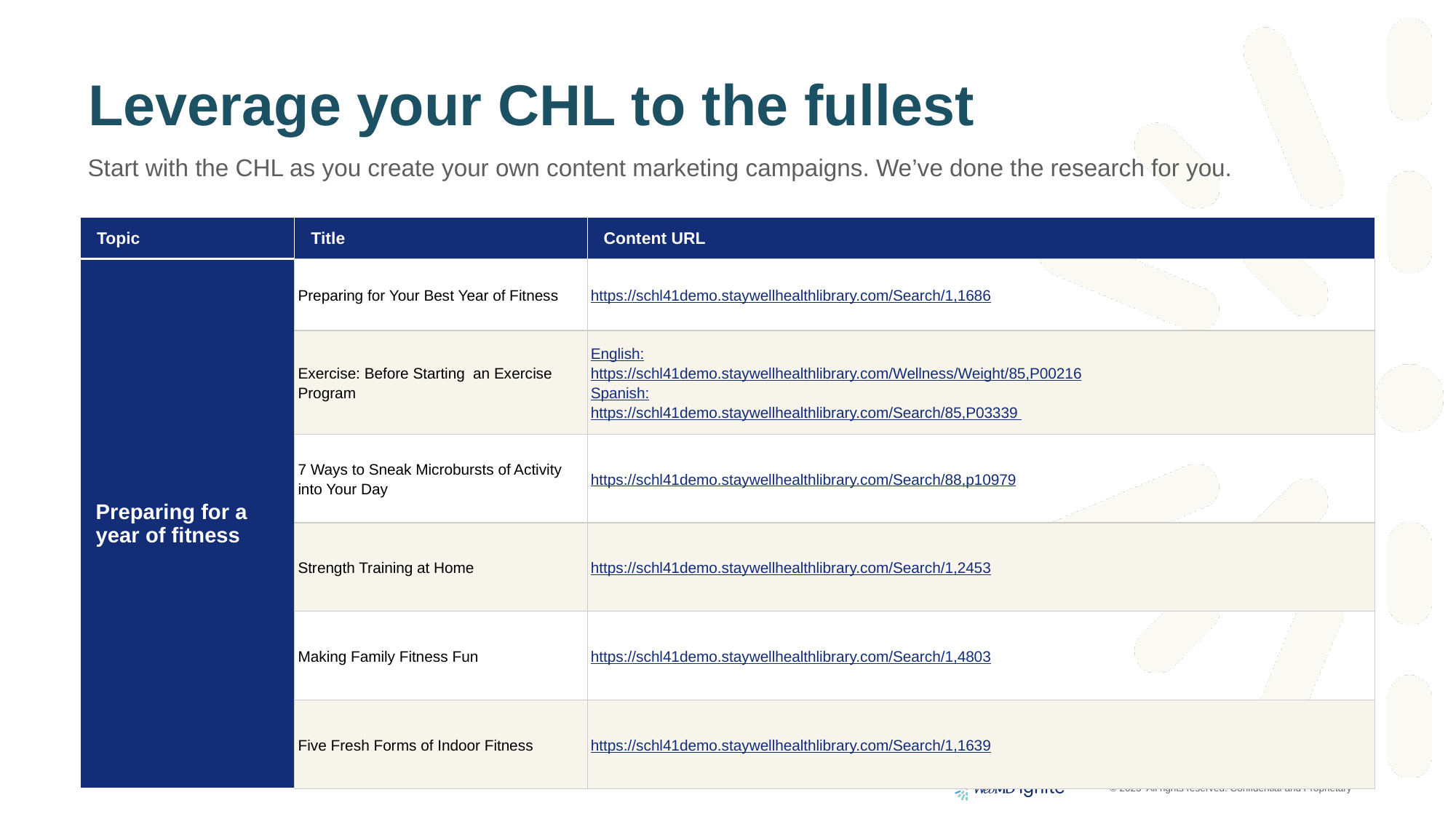

# Leverage your CHL to the fullest
Start with the CHL as you create your own content marketing campaigns. We’ve done the research for you.
| Topic | Title | Content URL |
| --- | --- | --- |
| Preparing for a year of fitness | Preparing for Your Best Year of Fitness | https://schl41demo.staywellhealthlibrary.com/Search/1,1686 |
|  | Exercise: Before Starting an Exercise Program | English: https://schl41demo.staywellhealthlibrary.com/Wellness/Weight/85,P00216 Spanish: https://schl41demo.staywellhealthlibrary.com/Search/85,P03339 |
|  | 7 Ways to Sneak Microbursts of Activity into Your Day | https://schl41demo.staywellhealthlibrary.com/Search/88,p10979 |
|  | Strength Training at Home | https://schl41demo.staywellhealthlibrary.com/Search/1,2453 |
|  | Making Family Fitness Fun | https://schl41demo.staywellhealthlibrary.com/Search/1,4803 |
|  | Five Fresh Forms of Indoor Fitness | https://schl41demo.staywellhealthlibrary.com/Search/1,1639 |